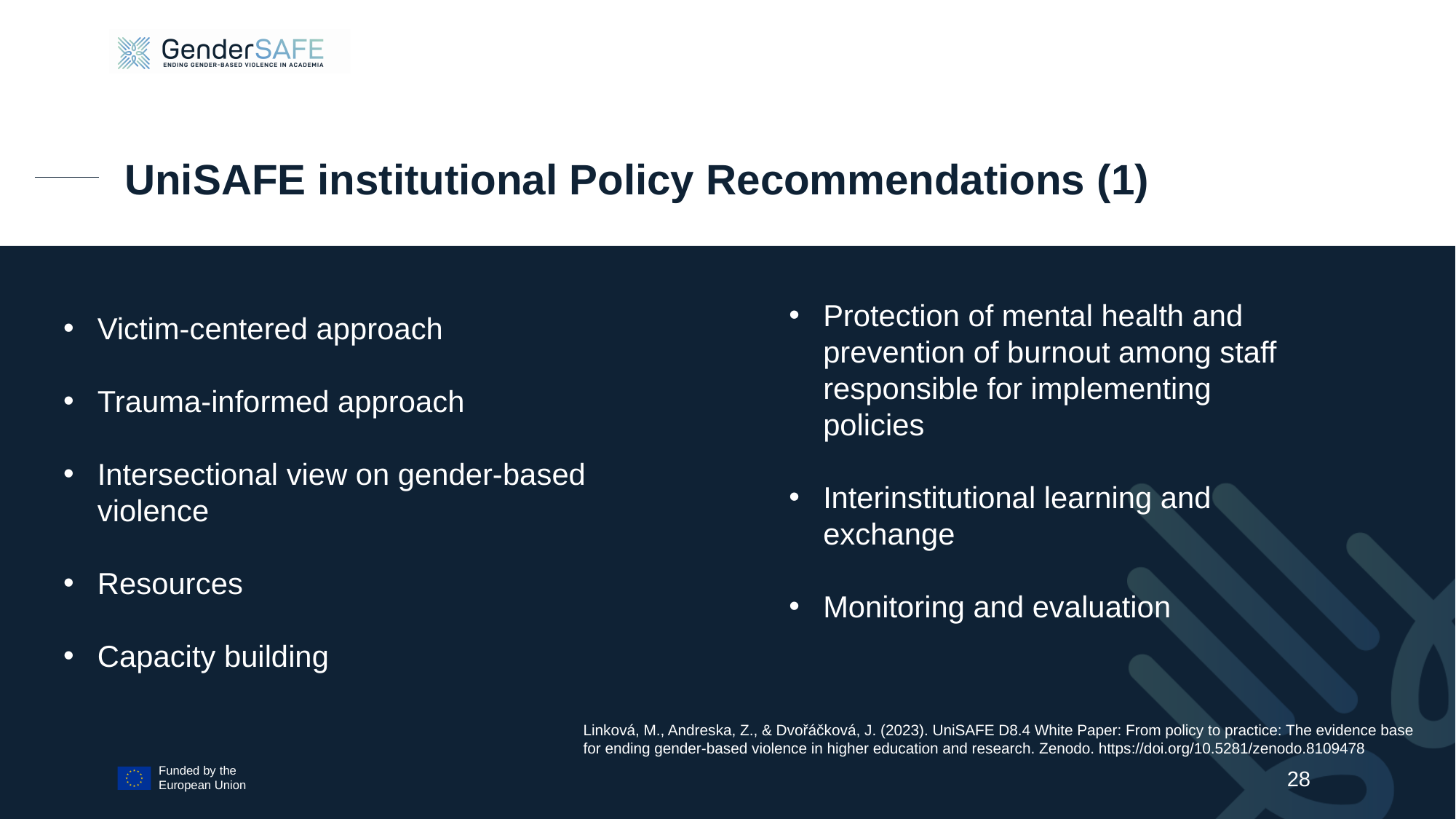

# UniSAFE institutional Policy Recommendations (1)

Protection of mental health and prevention of burnout among staff responsible for implementing policies

Interinstitutional learning and exchange

Monitoring and evaluation

Victim-centered approach

Trauma-informed approach

Intersectional view on gender-based violence

Resources

Capacity building

Linková, M., Andreska, Z., & Dvořáčková, J. (2023). UniSAFE D8.4 White Paper: From policy to practice: The evidence base for ending gender-based violence in higher education and research. Zenodo. https://doi.org/10.5281/zenodo.8109478